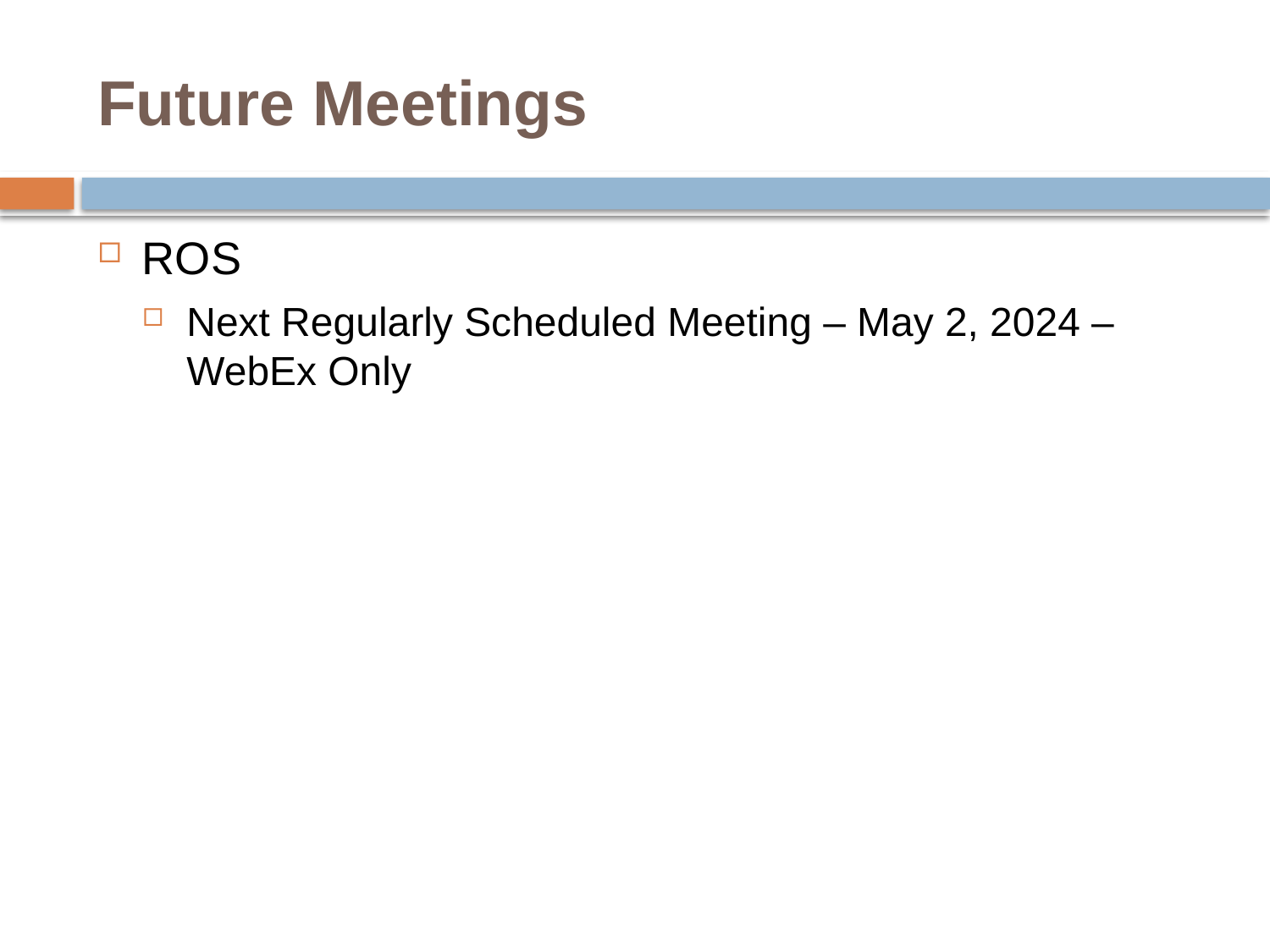

# Future Meetings
ROS
Next Regularly Scheduled Meeting – May 2, 2024 – WebEx Only